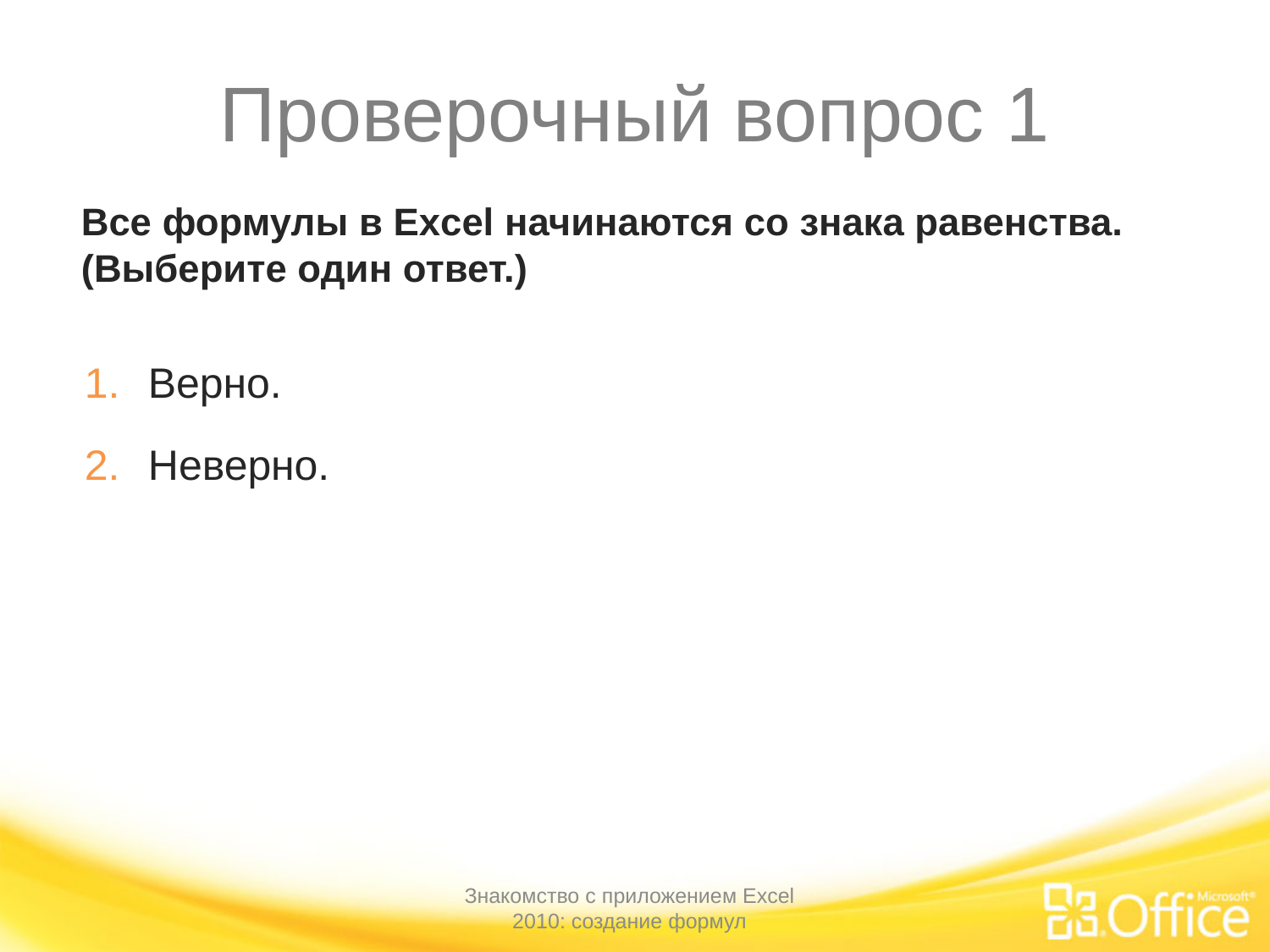

# Проверочный вопрос 1
Все формулы в Excel начинаются со знака равенства. (Выберите один ответ.)
Верно.
Неверно.
Знакомство с приложением Excel 2010: создание формул